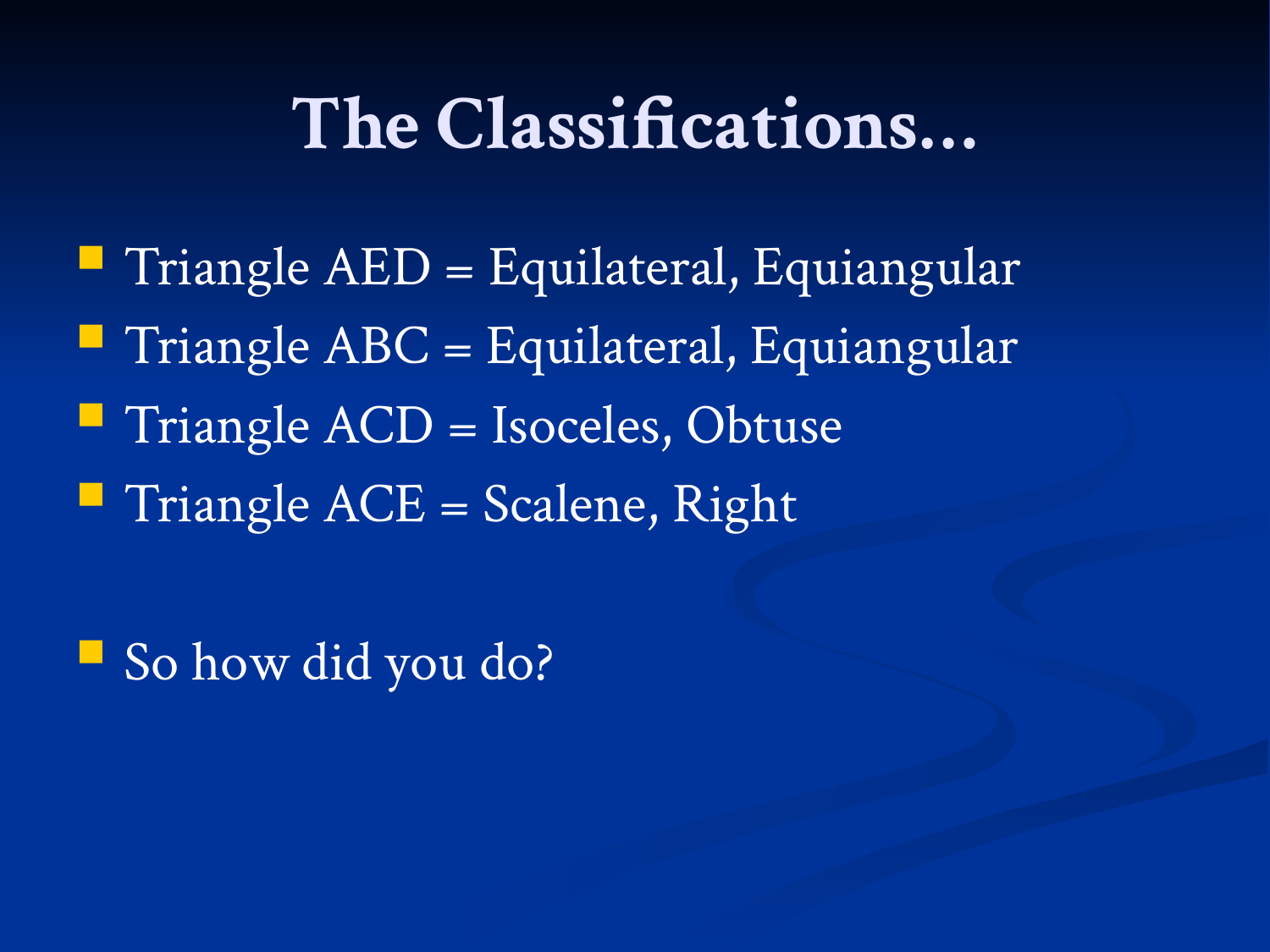

# The Classifications…
Triangle AED = Equilateral, Equiangular
Triangle ABC = Equilateral, Equiangular
Triangle ACD = Isoceles, Obtuse
Triangle ACE = Scalene, Right

So how did you do?